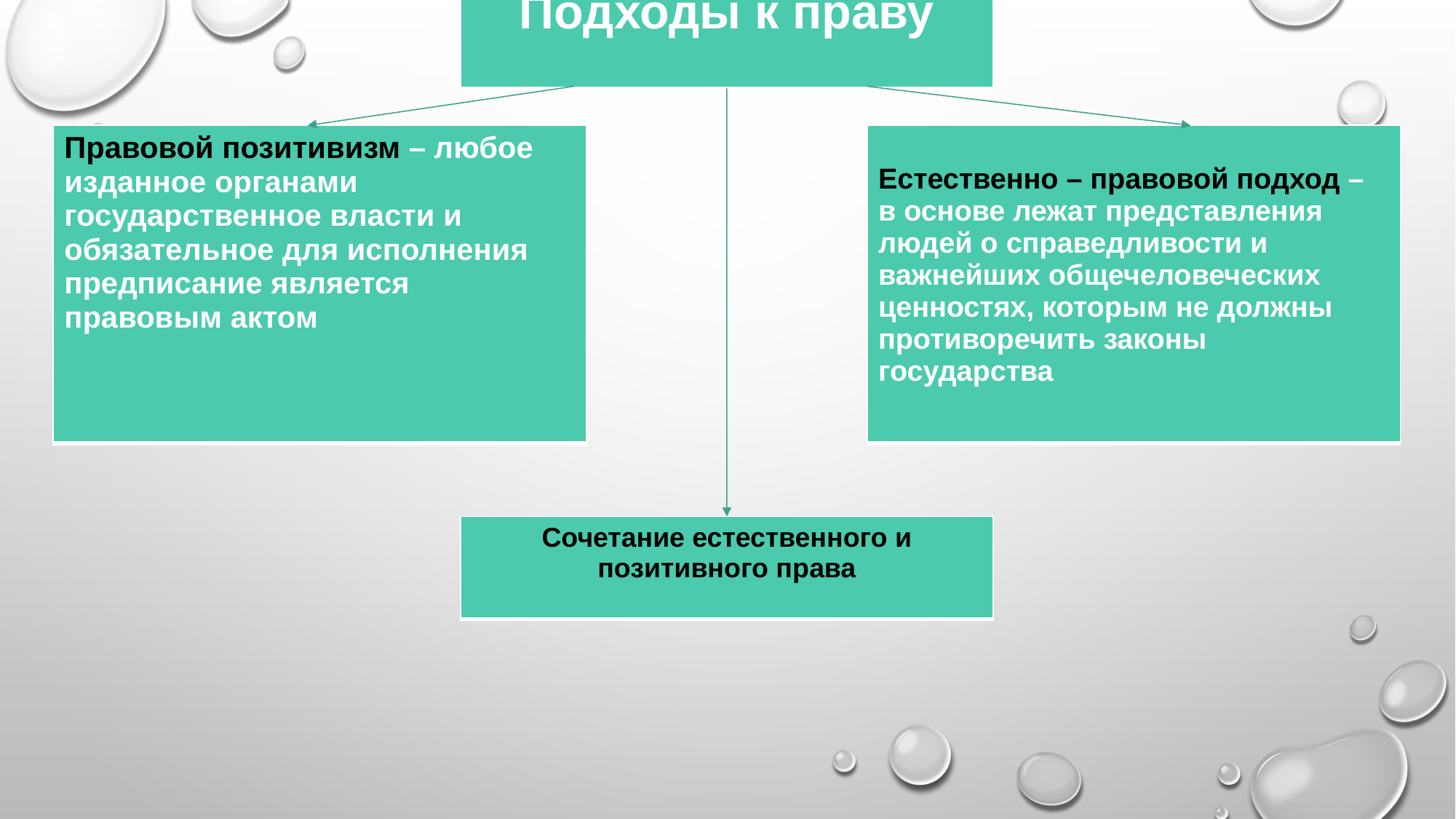

| Подходы к праву |
| --- |
#

| Правовой позитивизм – любое изданное органами государственное власти и обязательное для исполнения предписание является правовым актом |
| --- |
| Естественно – правовой подход – в основе лежат представления людей о справедливости и важнейших общечеловеческих ценностях, которым не должны противоречить законы государства |
| --- |
| Сочетание естественного и позитивного права |
| --- |